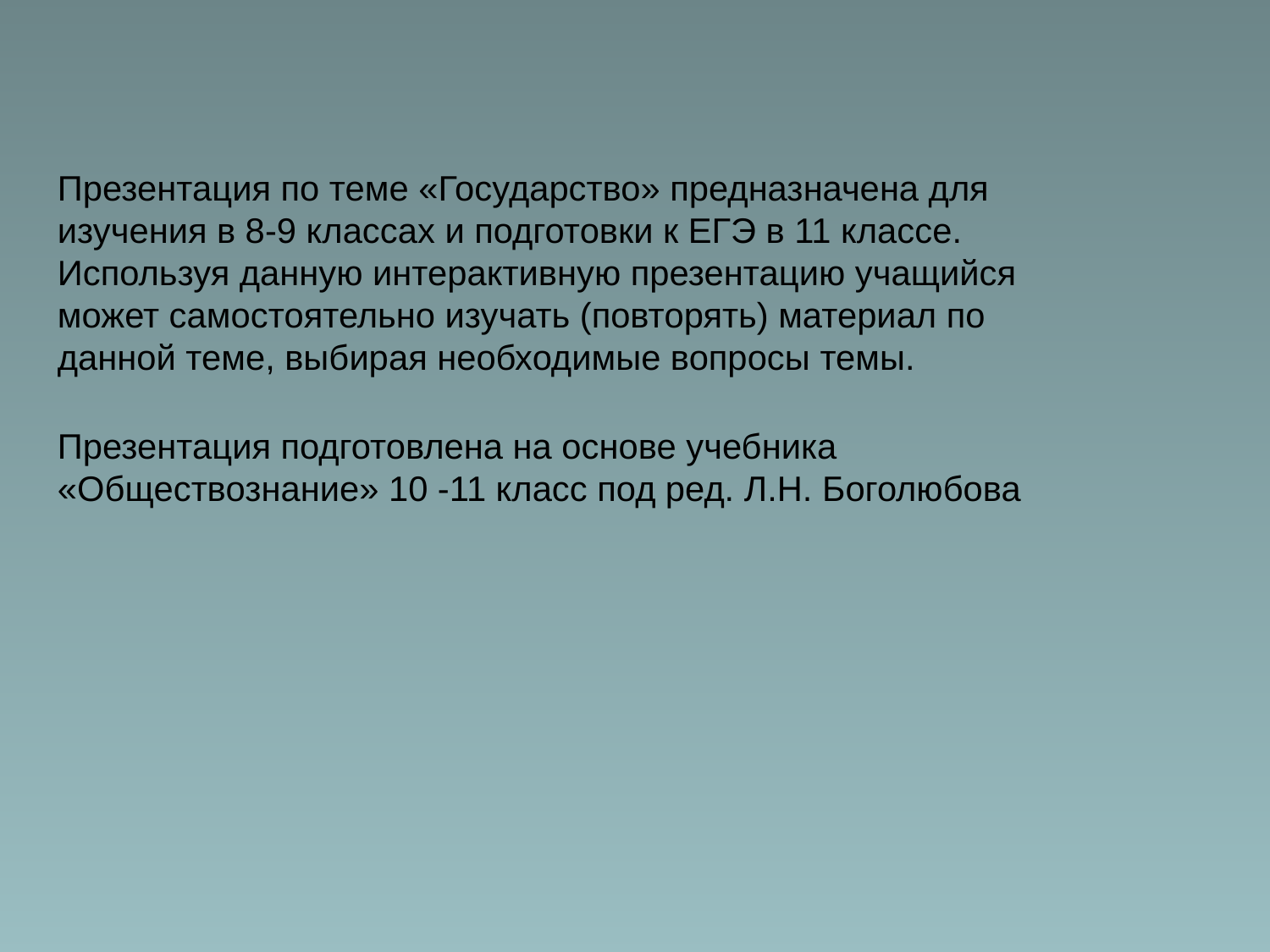

Презентация по теме «Государство» предназначена для изучения в 8-9 классах и подготовки к ЕГЭ в 11 классе. Используя данную интерактивную презентацию учащийся может самостоятельно изучать (повторять) материал по данной теме, выбирая необходимые вопросы темы.
Презентация подготовлена на основе учебника «Обществознание» 10 -11 класс под ред. Л.Н. Боголюбова